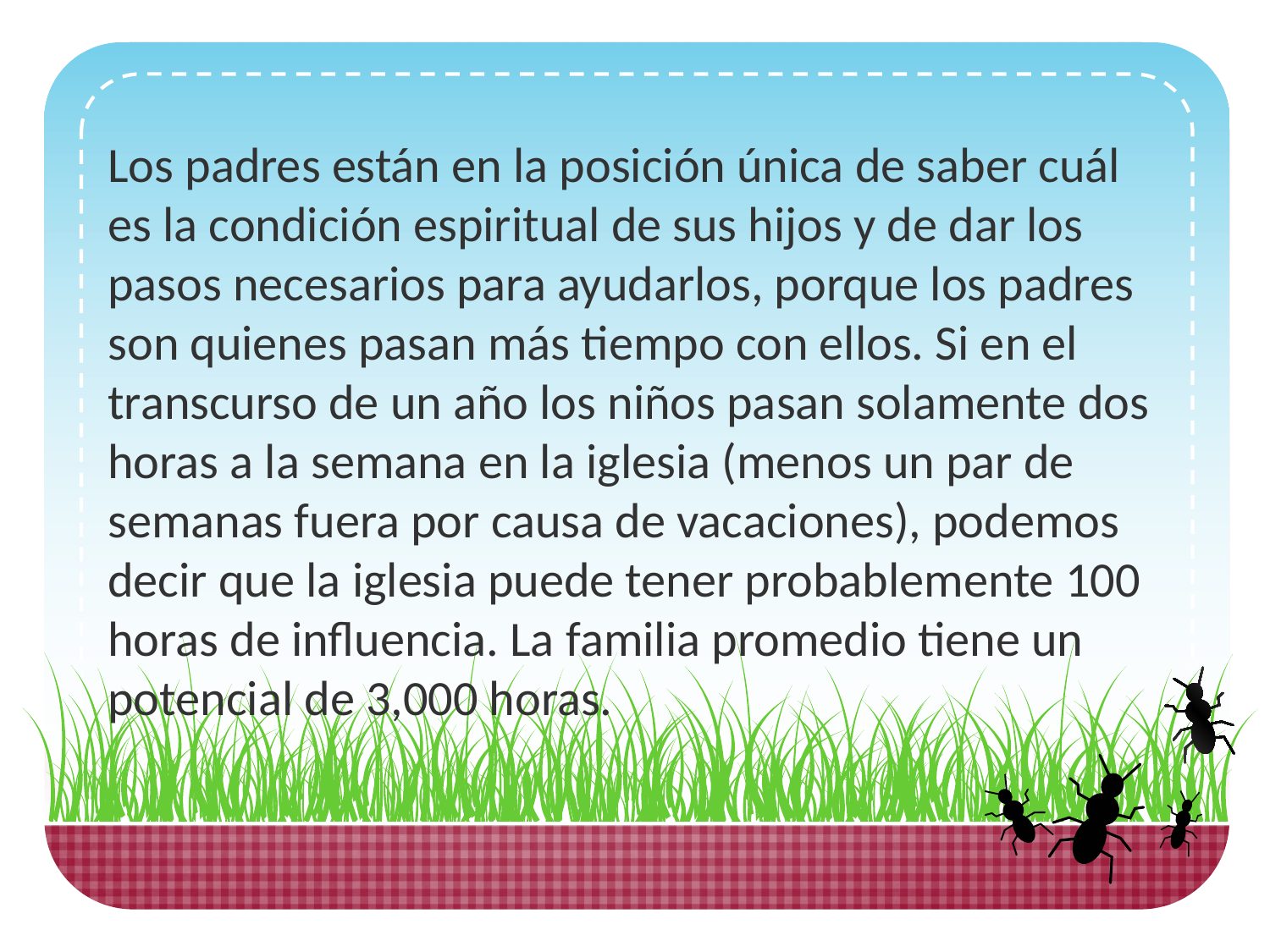

Los padres están en la posición única de saber cuál es la condición espiritual de sus hijos y de dar los pasos necesarios para ayudarlos, porque los padres son quienes pasan más tiempo con ellos. Si en el transcurso de un año los niños pasan solamente dos horas a la semana en la iglesia (menos un par de semanas fuera por causa de vacaciones), podemos decir que la iglesia puede tener probablemente 100 horas de influencia. La familia promedio tiene un potencial de 3,000 horas.